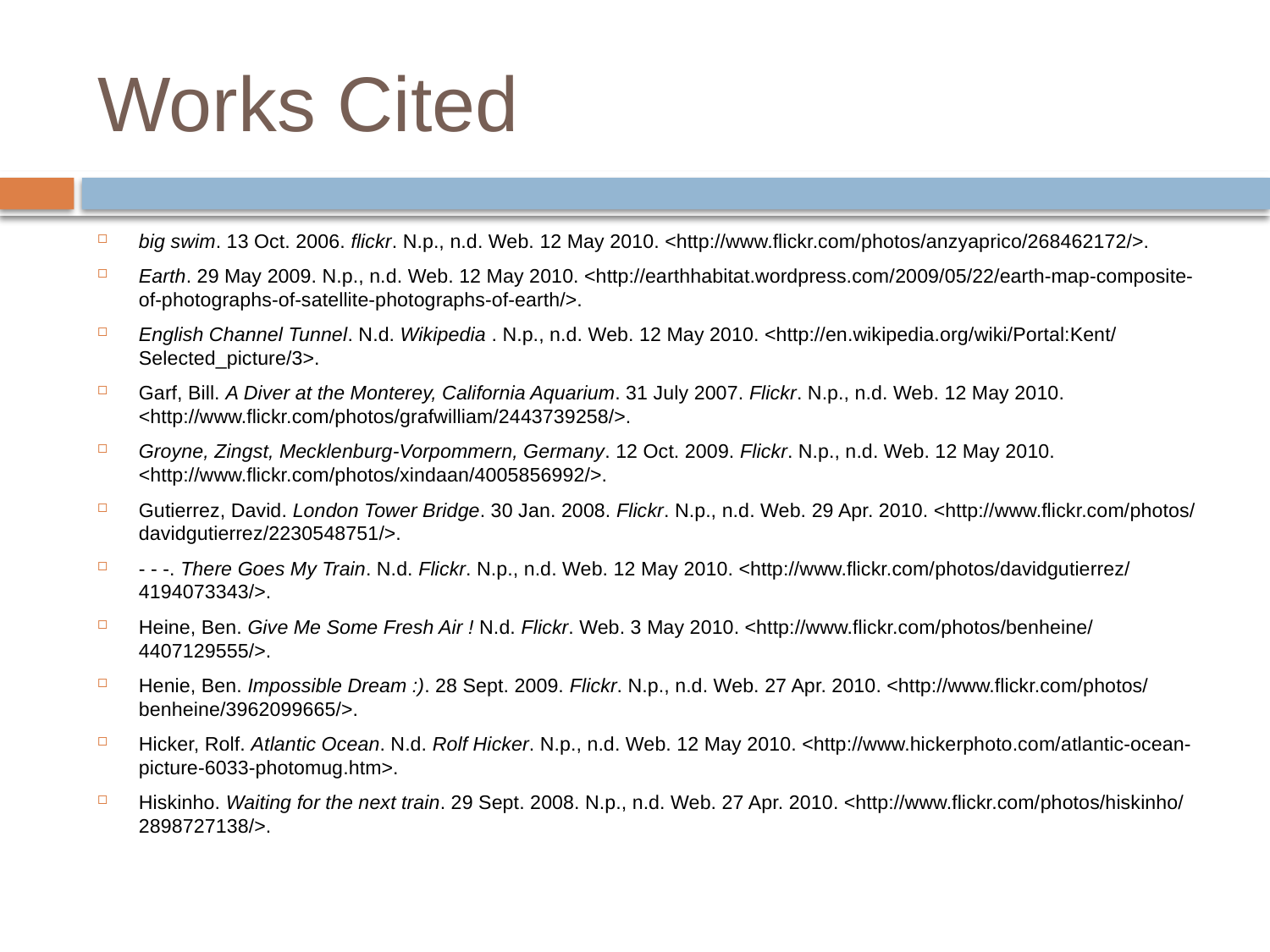

# Works Cited
big swim. 13 Oct. 2006. flickr. N.p., n.d. Web. 12 May 2010. <http://www.flickr.com/‌photos/‌anzyaprico/‌268462172/>.
Earth. 29 May 2009. N.p., n.d. Web. 12 May 2010. <http://earthhabitat.wordpress.com/‌2009/‌05/‌22/‌earth-map-composite-of-photographs-of-satellite-photographs-of-earth/>.
English Channel Tunnel. N.d. Wikipedia . N.p., n.d. Web. 12 May 2010. <http://en.wikipedia.org/‌wiki/‌Portal:Kent/‌Selected_picture/‌3>.
Garf, Bill. A Diver at the Monterey, California Aquarium. 31 July 2007. Flickr. N.p., n.d. Web. 12 May 2010. <http://www.flickr.com/‌photos/‌grafwilliam/‌2443739258/>.
Groyne, Zingst, Mecklenburg-Vorpommern, Germany. 12 Oct. 2009. Flickr. N.p., n.d. Web. 12 May 2010. <http://www.flickr.com/‌photos/‌xindaan/‌4005856992/>.
Gutierrez, David. London Tower Bridge. 30 Jan. 2008. Flickr. N.p., n.d. Web. 29 Apr. 2010. <http://www.flickr.com/‌photos/‌davidgutierrez/‌2230548751/>.
- - -. There Goes My Train. N.d. Flickr. N.p., n.d. Web. 12 May 2010. <http://www.flickr.com/‌photos/‌davidgutierrez/‌4194073343/>.
Heine, Ben. Give Me Some Fresh Air ! N.d. Flickr. Web. 3 May 2010. <http://www.flickr.com/‌photos/‌benheine/‌4407129555/>.
Henie, Ben. Impossible Dream :). 28 Sept. 2009. Flickr. N.p., n.d. Web. 27 Apr. 2010. <http://www.flickr.com/‌photos/‌benheine/‌3962099665/>.
Hicker, Rolf. Atlantic Ocean. N.d. Rolf Hicker. N.p., n.d. Web. 12 May 2010. <http://www.hickerphoto.com/‌atlantic-ocean-picture-6033-photomug.htm>.
Hiskinho. Waiting for the next train. 29 Sept. 2008. N.p., n.d. Web. 27 Apr. 2010. <http://www.flickr.com/‌photos/‌hiskinho/‌2898727138/>.